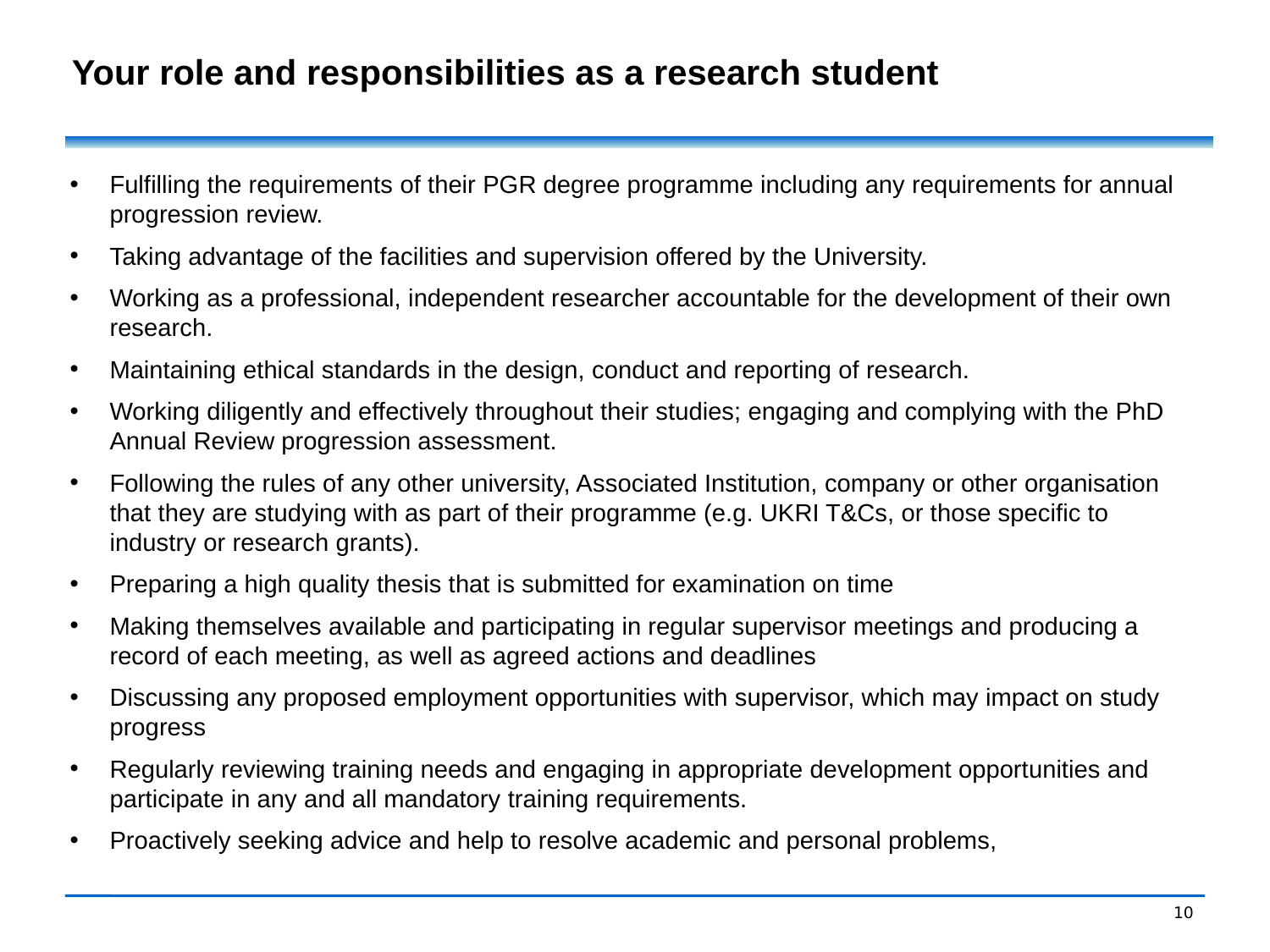

# Your role and responsibilities as a research student
Fulfilling the requirements of their PGR degree programme including any requirements for annual progression review.
Taking advantage of the facilities and supervision offered by the University.
Working as a professional, independent researcher accountable for the development of their own research.
Maintaining ethical standards in the design, conduct and reporting of research.
Working diligently and effectively throughout their studies; engaging and complying with the PhD Annual Review progression assessment.
Following the rules of any other university, Associated Institution, company or other organisation that they are studying with as part of their programme (e.g. UKRI T&Cs, or those specific to industry or research grants).
Preparing a high quality thesis that is submitted for examination on time
Making themselves available and participating in regular supervisor meetings and producing a record of each meeting, as well as agreed actions and deadlines
Discussing any proposed employment opportunities with supervisor, which may impact on study progress
Regularly reviewing training needs and engaging in appropriate development opportunities and participate in any and all mandatory training requirements.
Proactively seeking advice and help to resolve academic and personal problems,

10